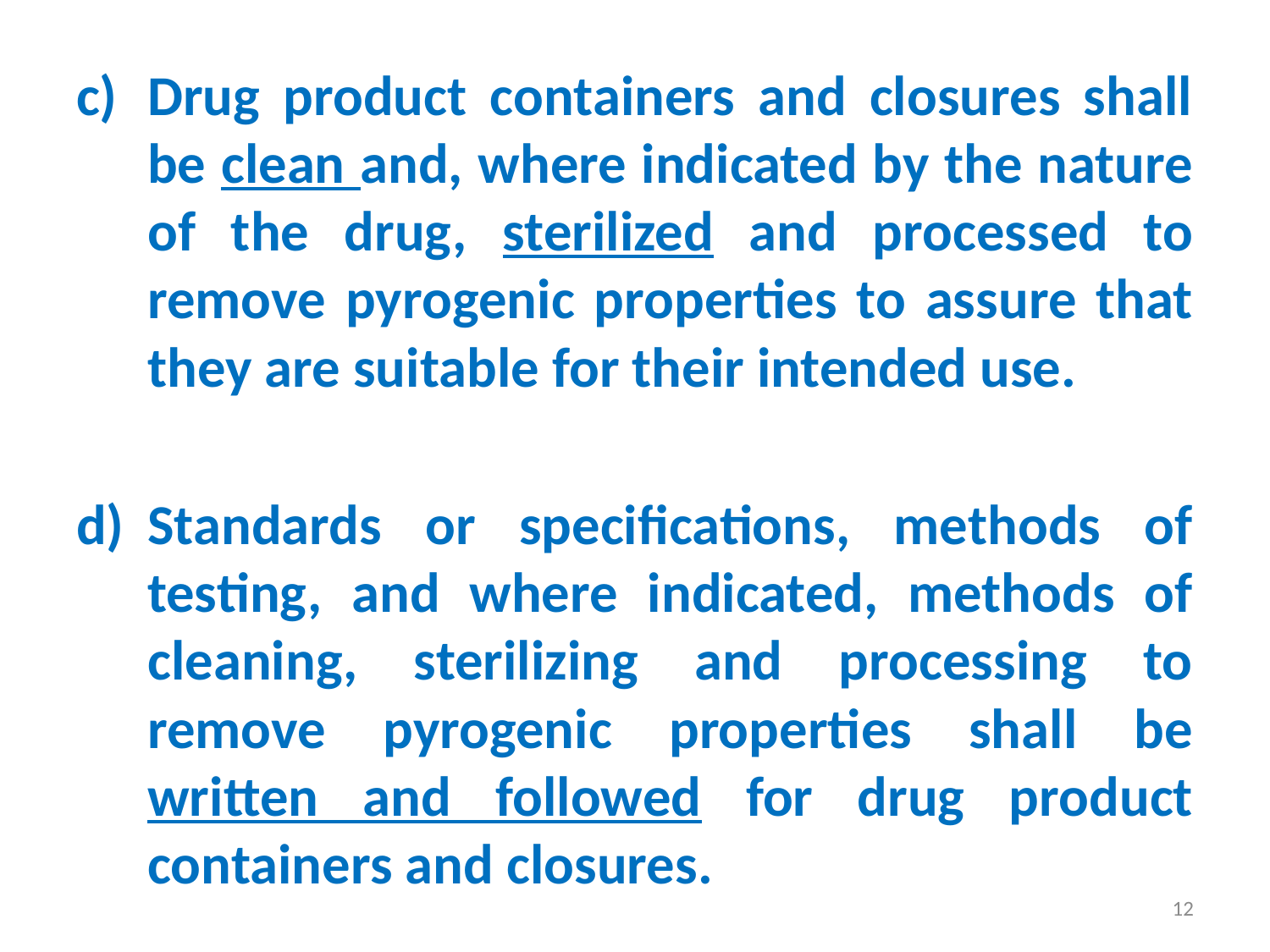

Drug product containers and closures shall be clean and, where indicated by the nature of the drug, sterilized and processed to remove pyrogenic properties to assure that they are suitable for their intended use.

Standards or specifications, methods of testing, and where indicated, methods of cleaning, sterilizing and processing to remove pyrogenic properties shall be written and followed for drug product containers and closures.

12